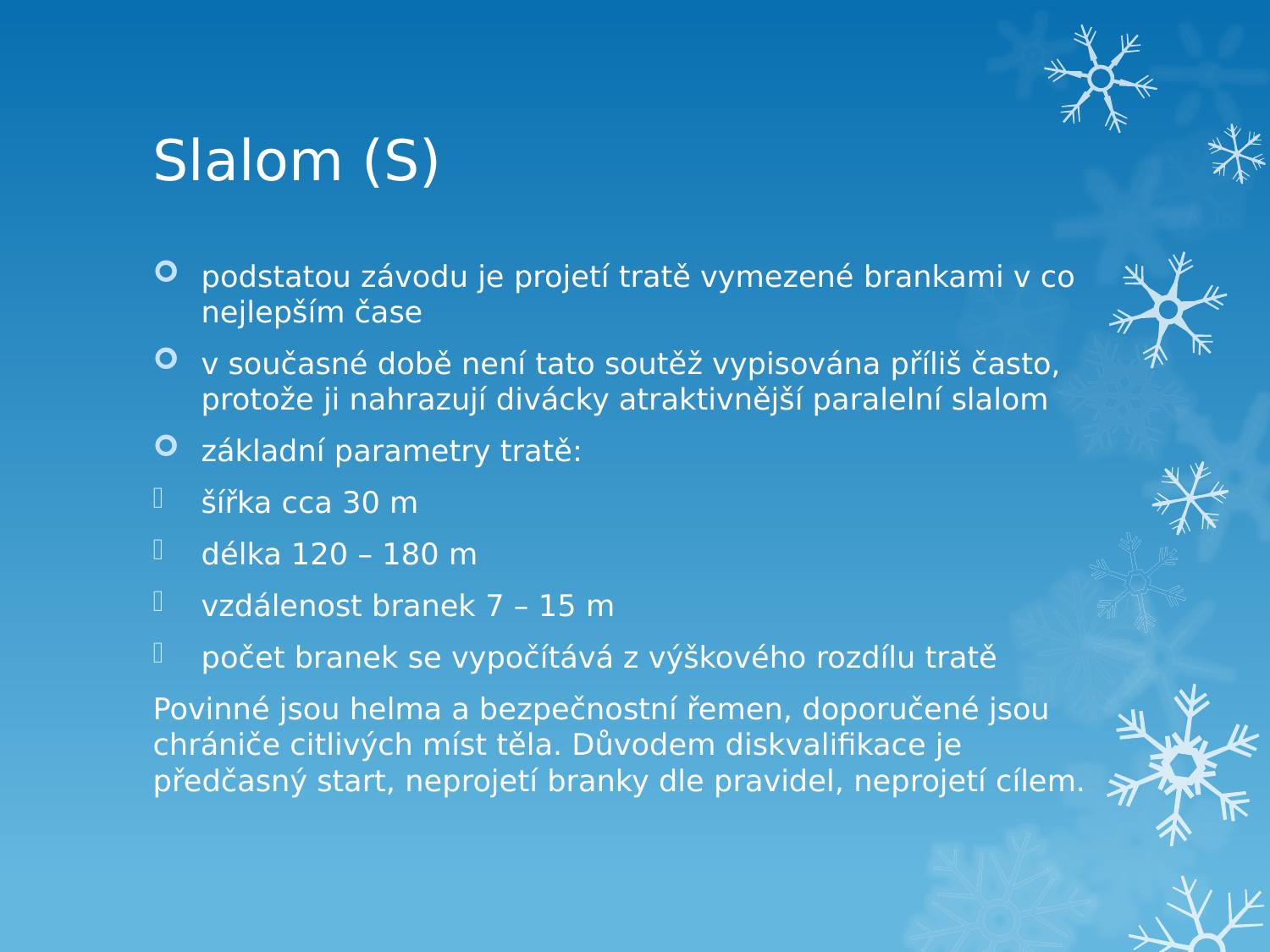

# Slalom (S)
podstatou závodu je projetí tratě vymezené brankami v co nejlepším čase
v současné době není tato soutěž vypisována příliš často, protože ji nahrazují divácky atraktivnější paralelní slalom
základní parametry tratě:
šířka cca 30 m
délka 120 – 180 m
vzdálenost branek 7 – 15 m
počet branek se vypočítává z výškového rozdílu tratě
Povinné jsou helma a bezpečnostní řemen, doporučené jsou chrániče citlivých míst těla. Důvodem diskvalifikace je předčasný start, neprojetí branky dle pravidel, neprojetí cílem.